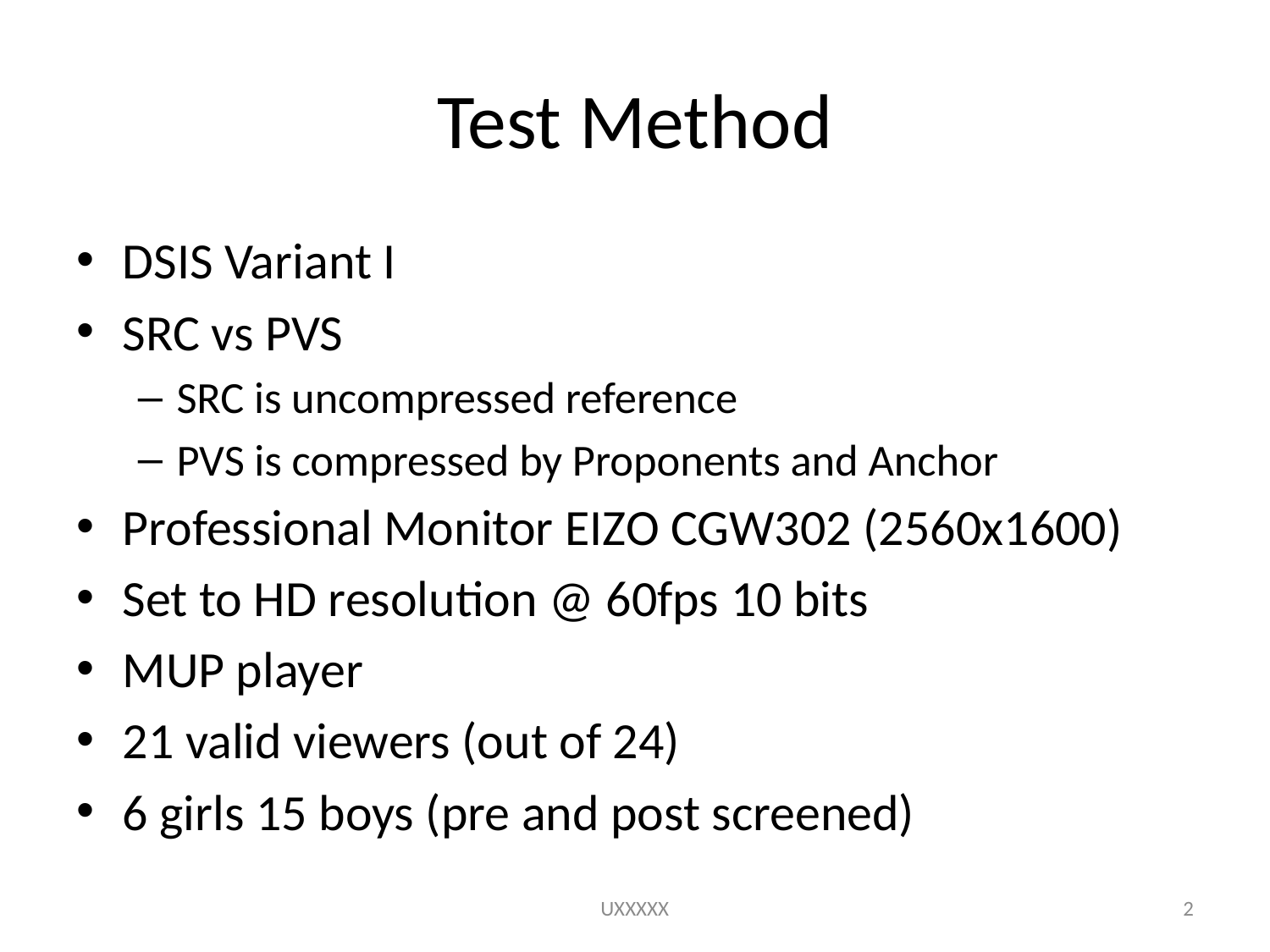

# Test Method
DSIS Variant I
SRC vs PVS
SRC is uncompressed reference
PVS is compressed by Proponents and Anchor
Professional Monitor EIZO CGW302 (2560x1600)
Set to HD resolution @ 60fps 10 bits
MUP player
21 valid viewers (out of 24)
6 girls 15 boys (pre and post screened)

UXXXXX
2